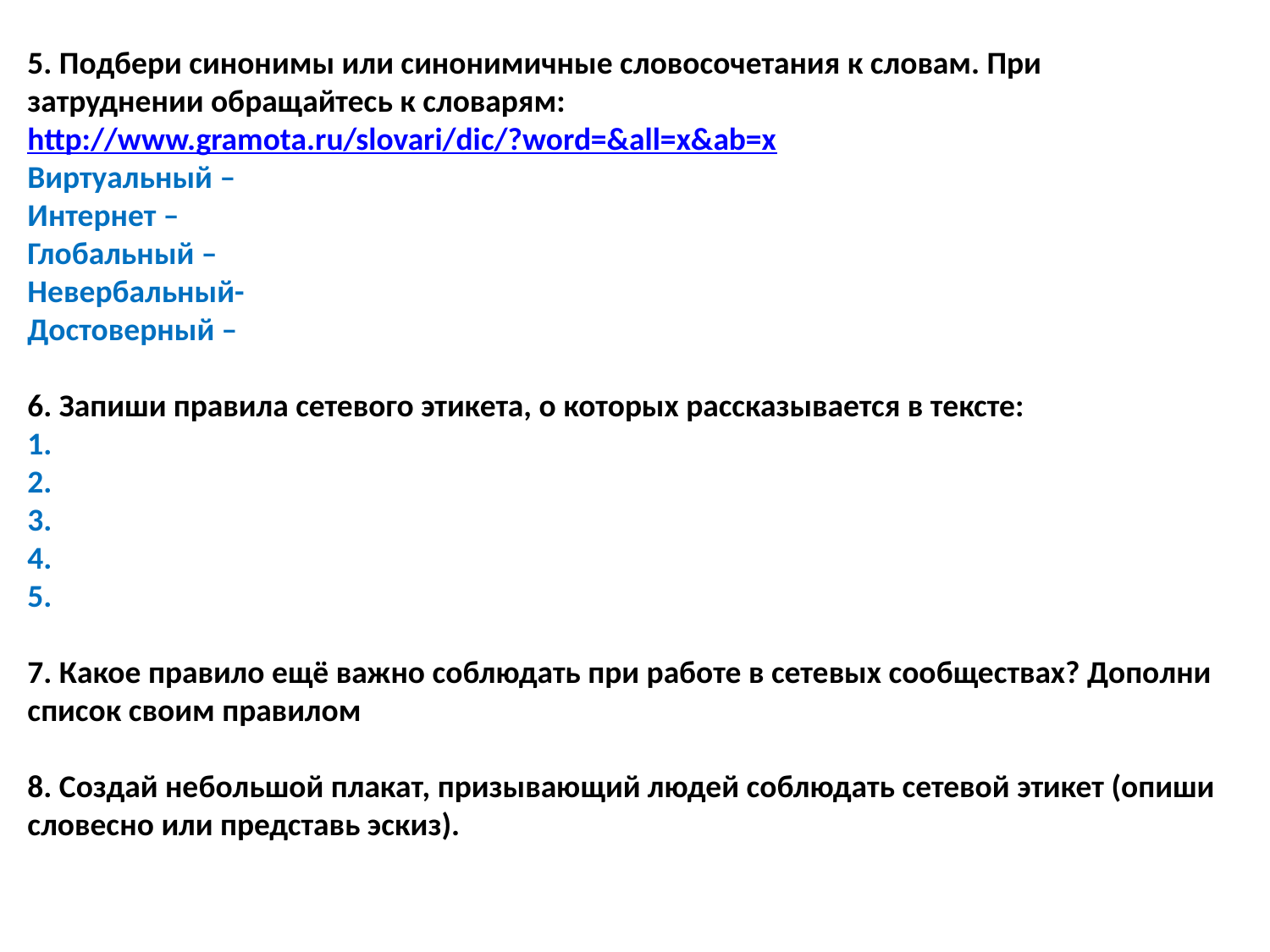

5. Подбери синонимы или синонимичные словосочетания к словам. При затруднении обращайтесь к словарям:  http://www.gramota.ru/slovari/dic/?word=&all=x&ab=x
Виртуальный –
Интернет –
Глобальный –
Невербальный-
Достоверный –

6. Запиши правила сетевого этикета, о которых рассказывается в тексте:
1.
2.
3.
4.
5.

7. Какое правило ещё важно соблюдать при работе в сетевых сообществах? Дополни список своим правилом

8. Создай небольшой плакат, призывающий людей соблюдать сетевой этикет (опиши словесно или представь эскиз).